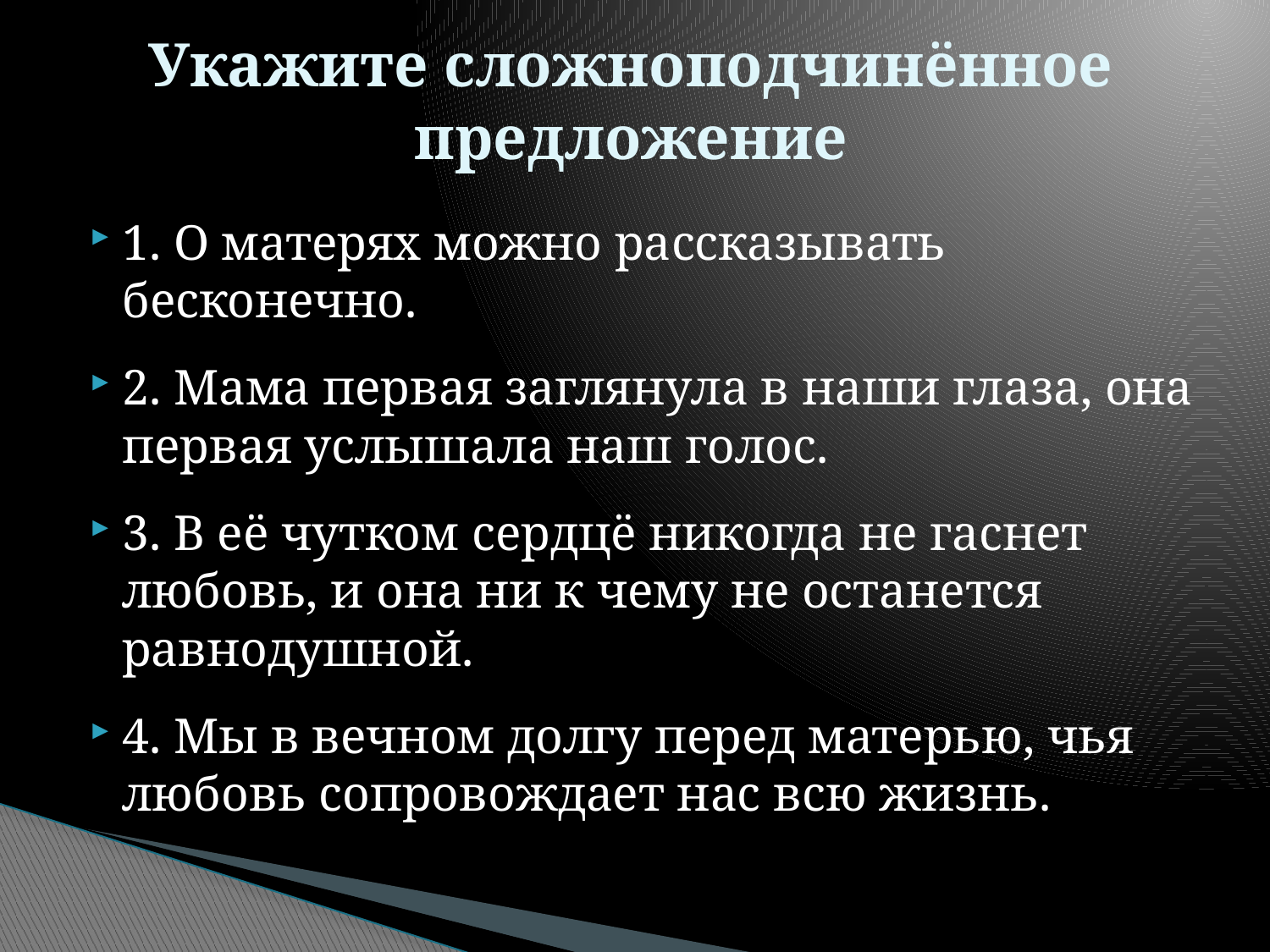

# Укажите сложноподчинённое предложение
1. О матерях можно рассказывать бесконечно.

2. Мама первая заглянула в наши глаза, она первая услышала наш голос.

3. В её чутком сердцё никогда не гаснет любовь, и она ни к чему не останется равнодушной.

4. Мы в вечном долгу перед матерью, чья любовь сопровождает нас всю жизнь.